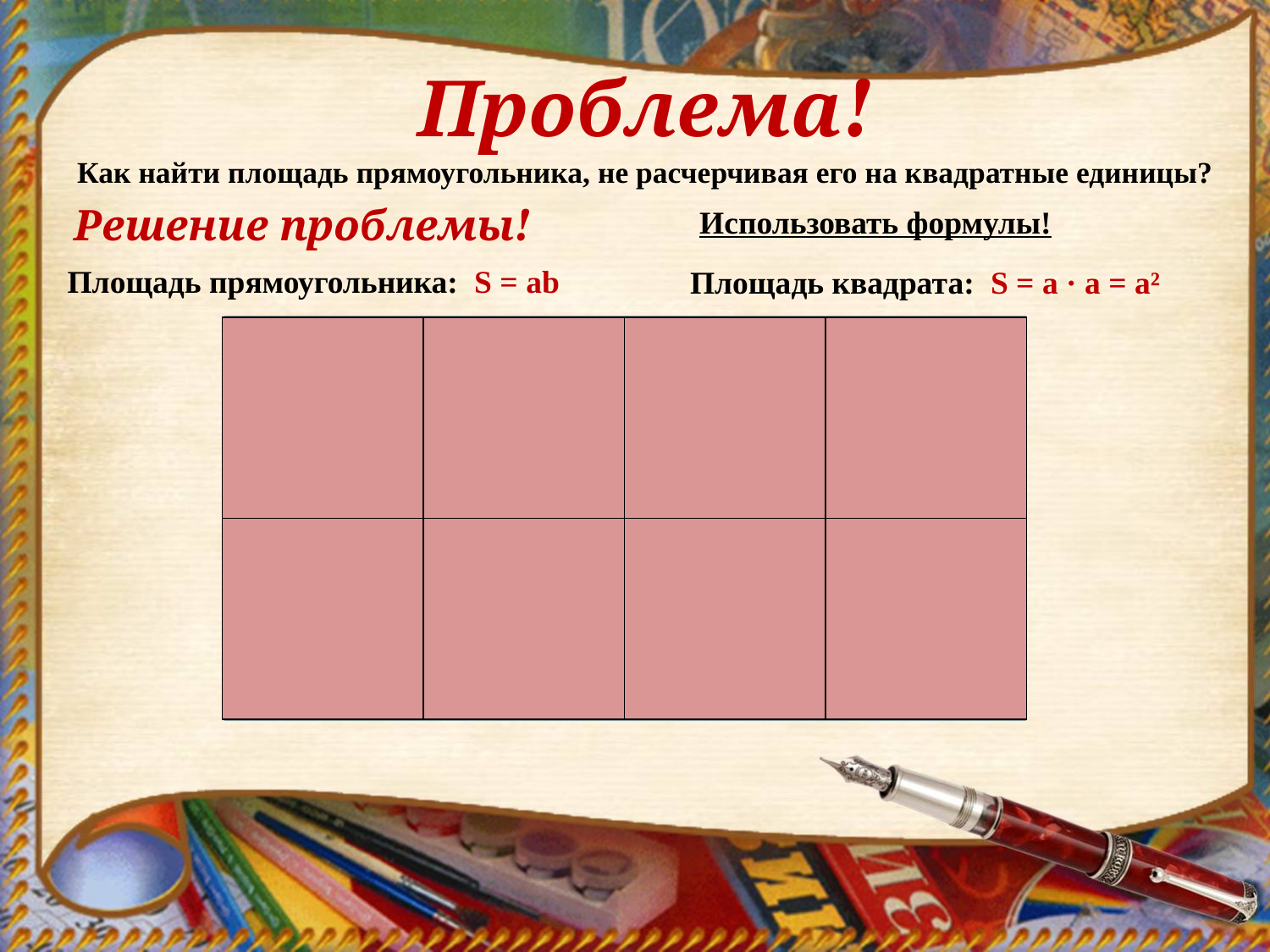

# Проблема!
Как найти площадь прямоугольника, не расчерчивая его на квадратные единицы?
Решение проблемы!
Использовать формулы!
Площадь прямоугольника:  S = ab
Площадь квадрата:  S = a · a = a²